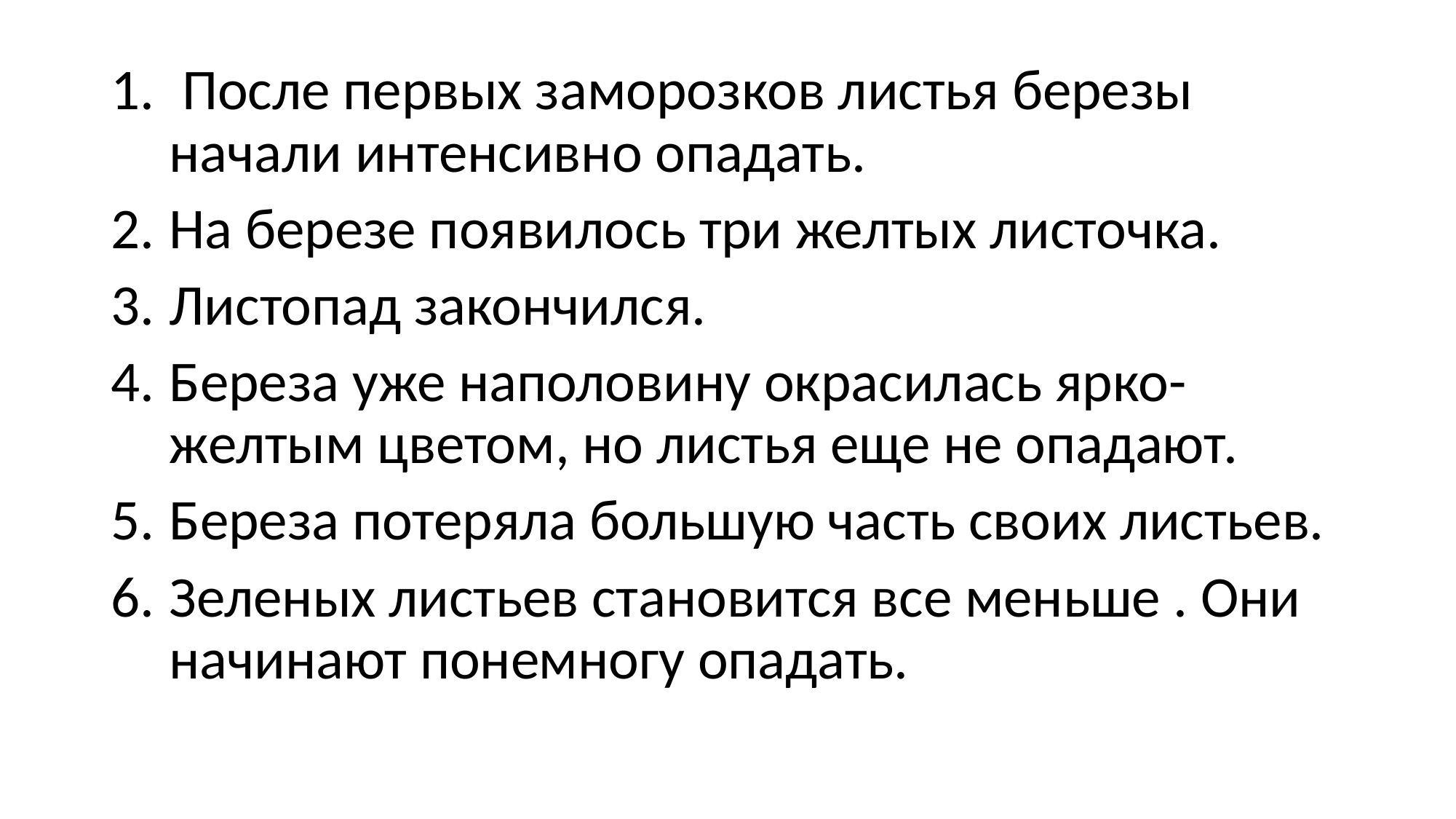

#
 После первых заморозков листья березы начали интенсивно опадать.
На березе появилось три желтых листочка.
Листопад закончился.
Береза уже наполовину окрасилась ярко-желтым цветом, но листья еще не опадают.
Береза потеряла большую часть своих листьев.
Зеленых листьев становится все меньше . Они начинают понемногу опадать.